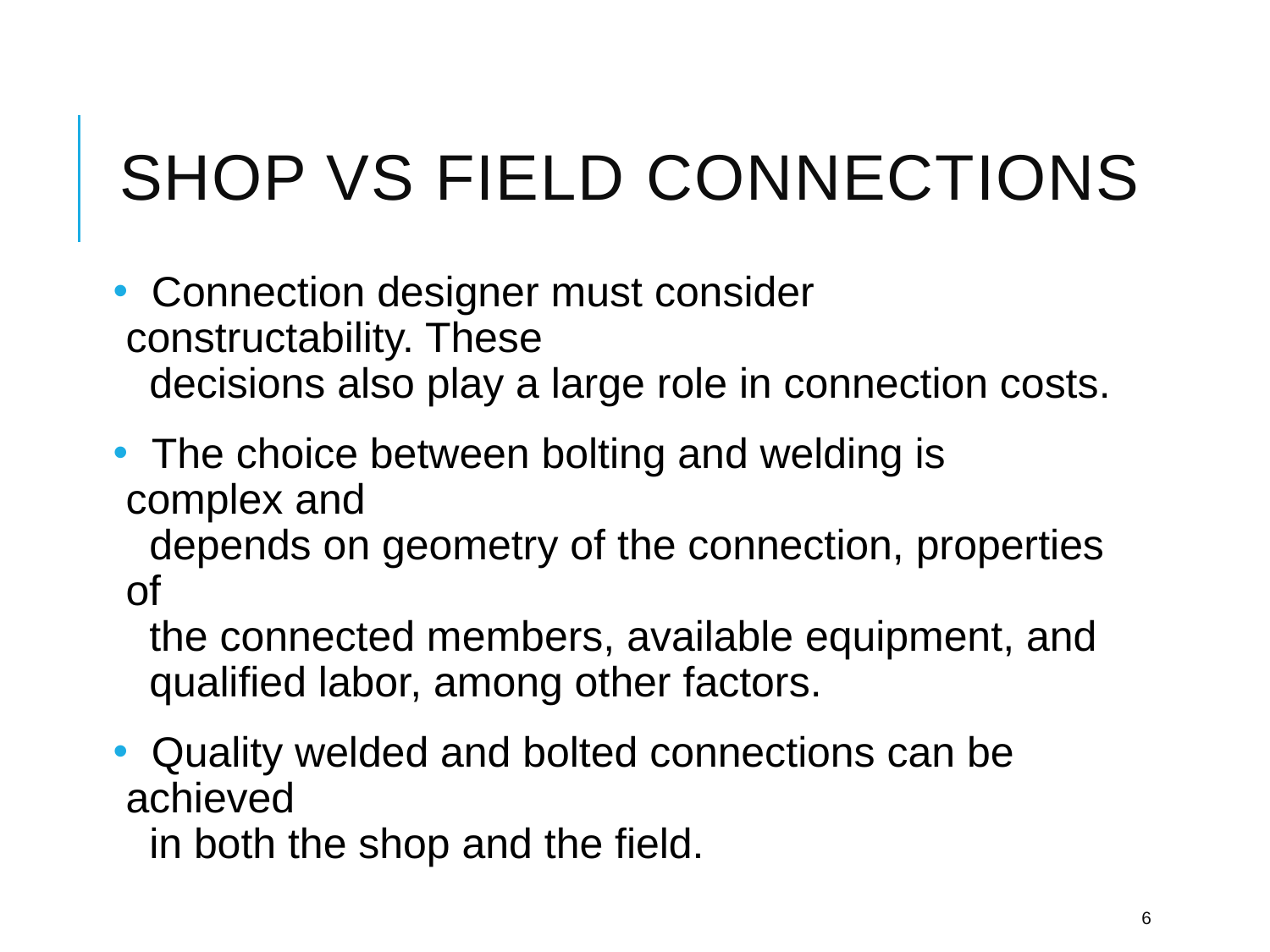

# Shop vs Field Connections
  Connection designer must consider constructability. These
  decisions also play a large role in connection costs.
  The choice between bolting and welding is complex and
  depends on geometry of the connection, properties of
  the connected members, available equipment, and
  qualified labor, among other factors.
  Quality welded and bolted connections can be achieved
  in both the shop and the field.

6